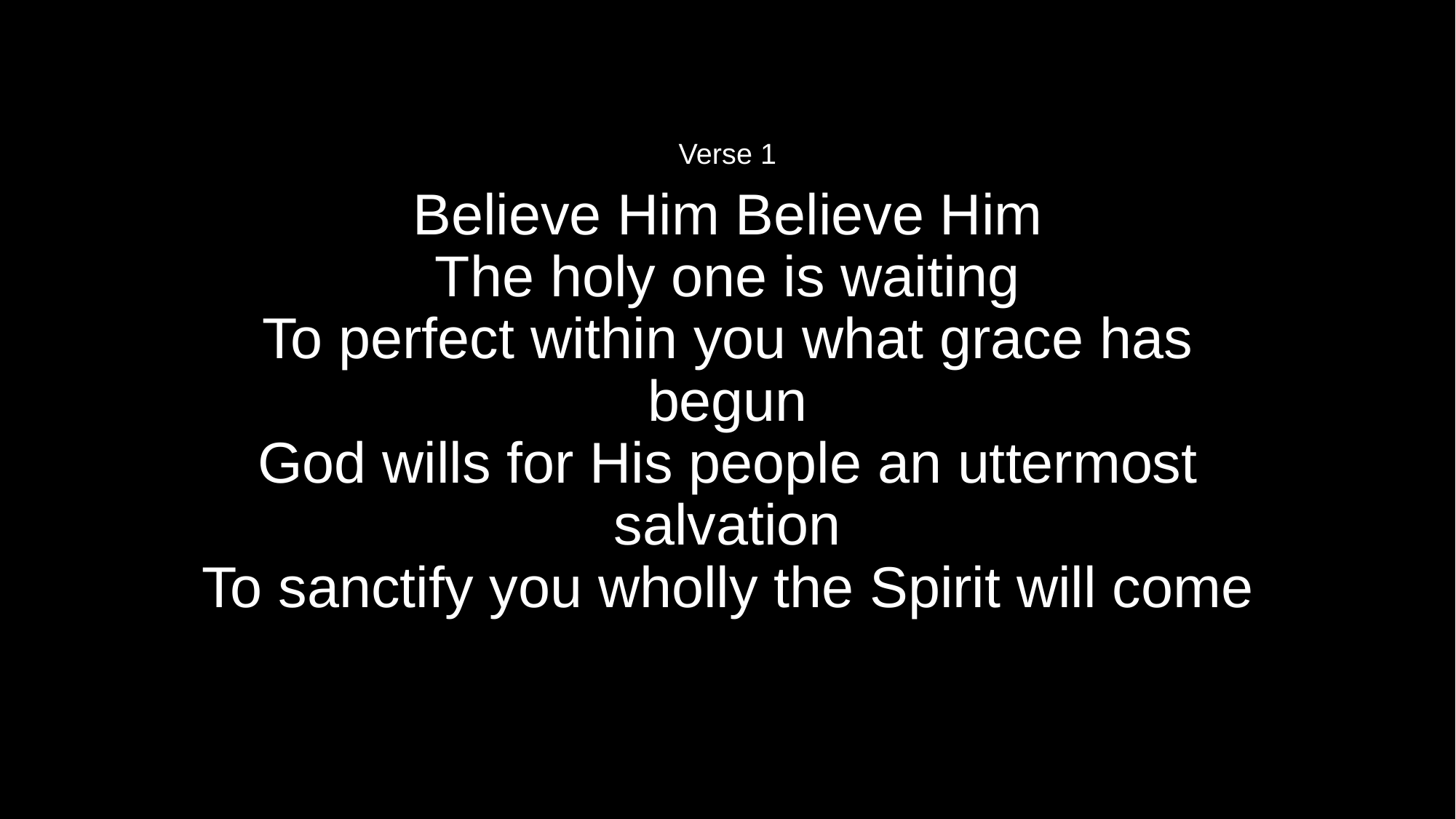

Verse 1
Believe Him Believe Him
The holy one is waiting
To perfect within you what grace has begun
God wills for His people an uttermost salvation
To sanctify you wholly the Spirit will come